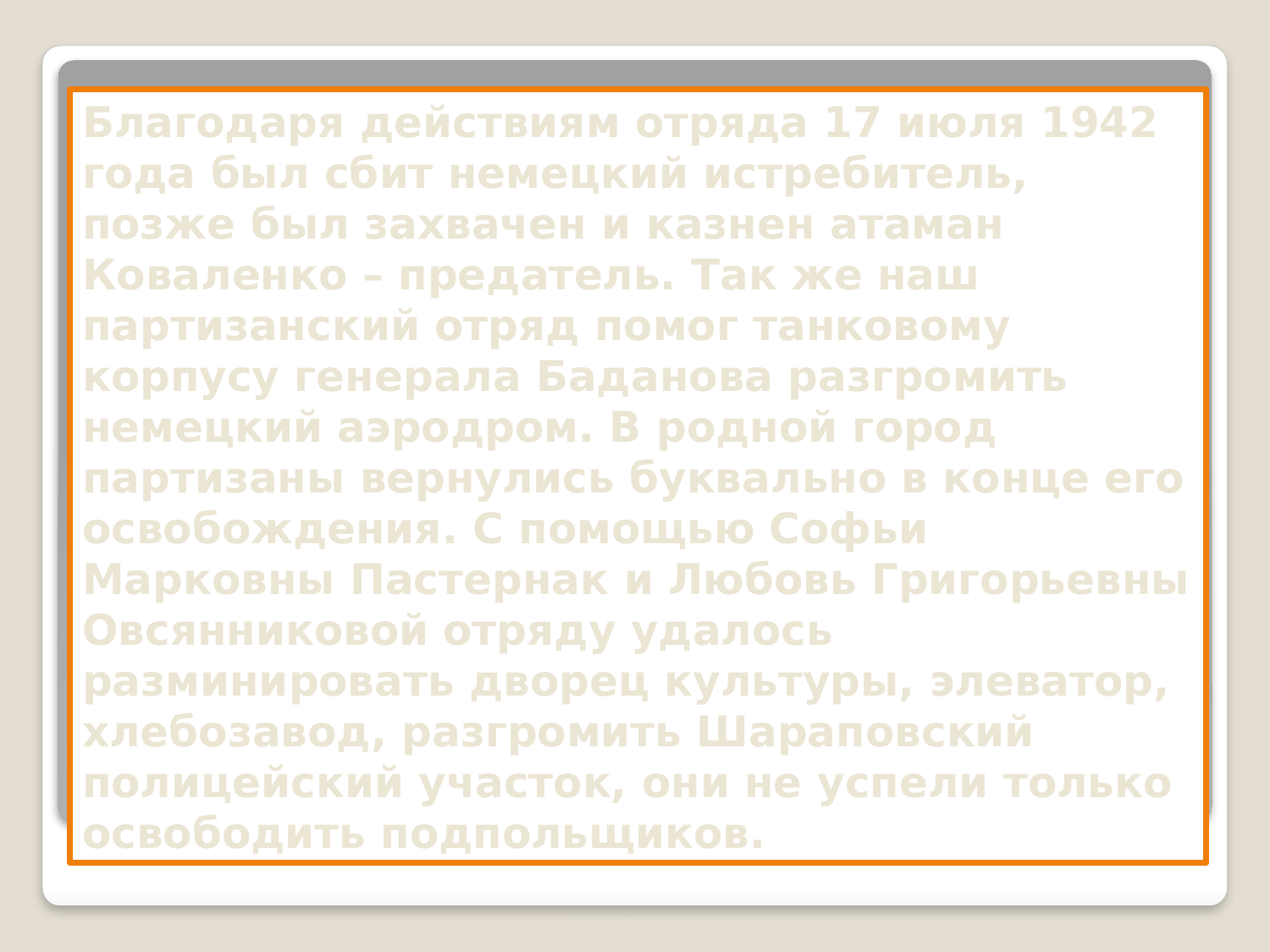

# Благодаря действиям отряда 17 июля 1942 года был сбит немецкий истребитель, позже был захвачен и казнен атаман Коваленко – предатель. Так же наш партизанский отряд помог танковому корпусу генерала Баданова разгромить немецкий аэродром. В родной город партизаны вернулись буквально в конце его освобождения. С помощью Софьи Марковны Пастернак и Любовь Григорьевны Овсянниковой отряду удалось разминировать дворец культуры, элеватор, хлебозавод, разгромить Шараповский полицейский участок, они не успели только освободить подпольщиков.